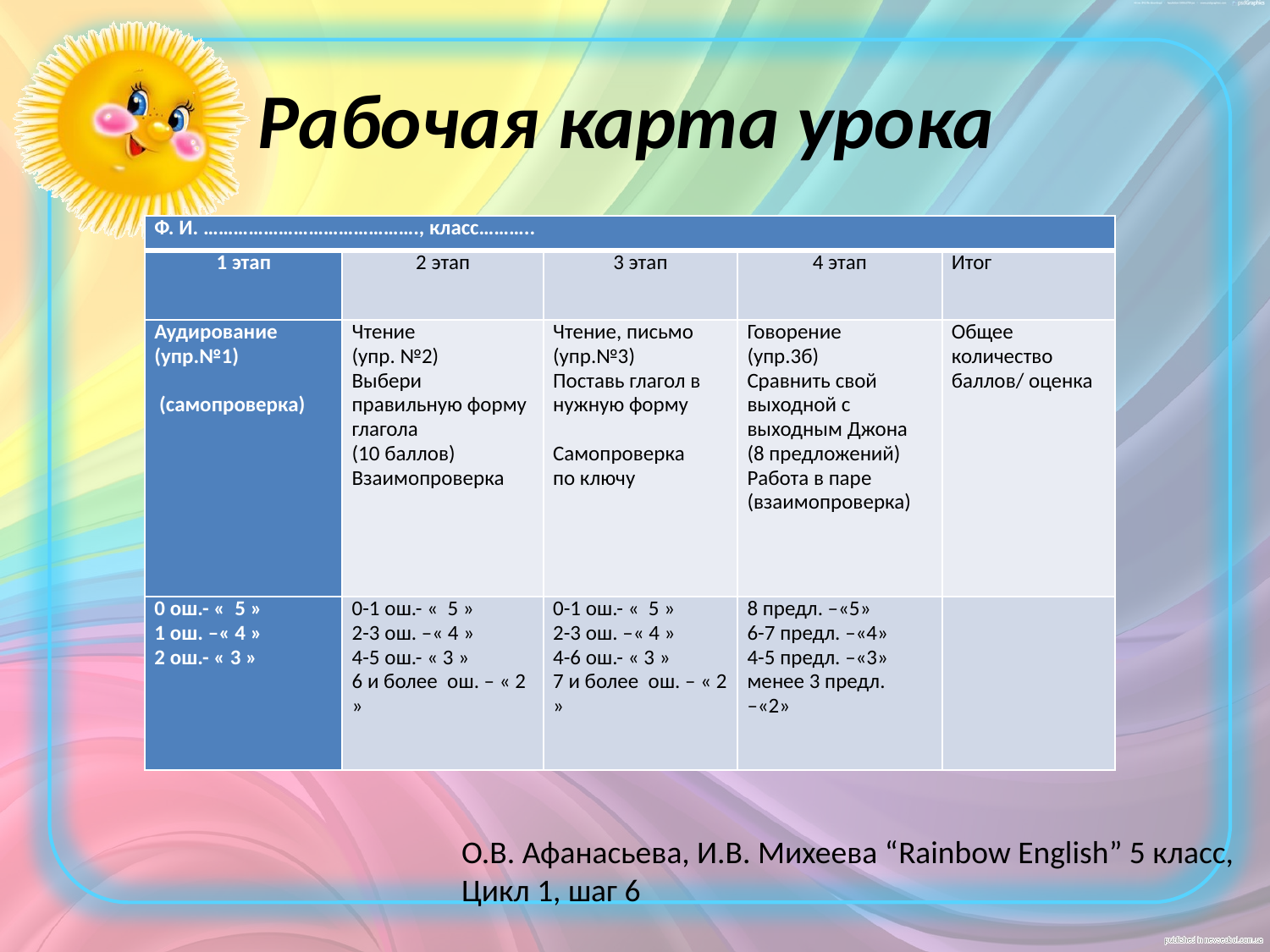

# Рабочая карта урока
| Ф. И. ……………………………………., класс……….. |  |  |  |  |
| --- | --- | --- | --- | --- |
| 1 этап | 2 этап | 3 этап | 4 этап | Итог |
| Аудирование (упр.№1)   (самопроверка) | Чтение (упр. №2) Выбери правильную форму глагола (10 баллов) Взаимопроверка | Чтение, письмо (упр.№3) Поставь глагол в нужную форму   Самопроверка по ключу | Говорение (упр.3б) Сравнить свой выходной с выходным Джона (8 предложений) Работа в паре (взаимопроверка) | Общее количество баллов/ оценка |
| 0 ош.- « 5 » 1 ош. –« 4 » 2 ош.- « 3 » | 0-1 ош.- « 5 » 2-3 ош. –« 4 » 4-5 ош.- « 3 » 6 и более ош. – « 2 » | 0-1 ош.- « 5 » 2-3 ош. –« 4 » 4-6 ош.- « 3 » 7 и более ош. – « 2 » | 8 предл. –«5» 6-7 предл. –«4» 4-5 предл. –«3» менее 3 предл. –«2» |  |
О.В. Афанасьева, И.В. Михеева “Rainbow English” 5 класс,
Цикл 1, шаг 6